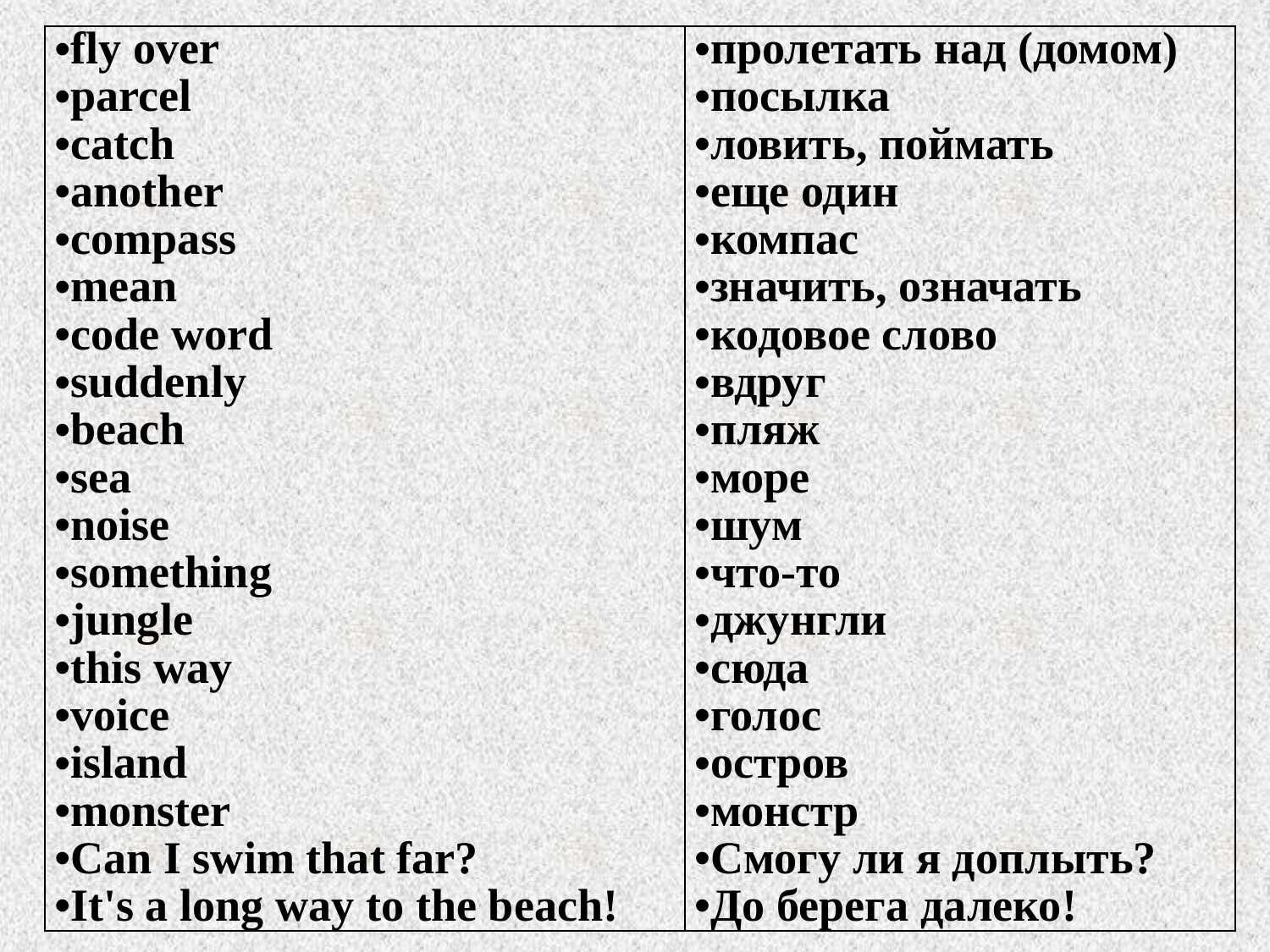

| fly over parcel catch another compass mean code word suddenly beach sea noise something jungle this way voice island monster Can I swim that far? It's a long way to the beach! | пролетать над (домом) посылка ловить, поймать еще один компас значить, означать кодовое слово вдруг пляж море шум что-то джунгли сюда голос остров монстр Смогу ли я доплыть? До берега далеко! |
| --- | --- |